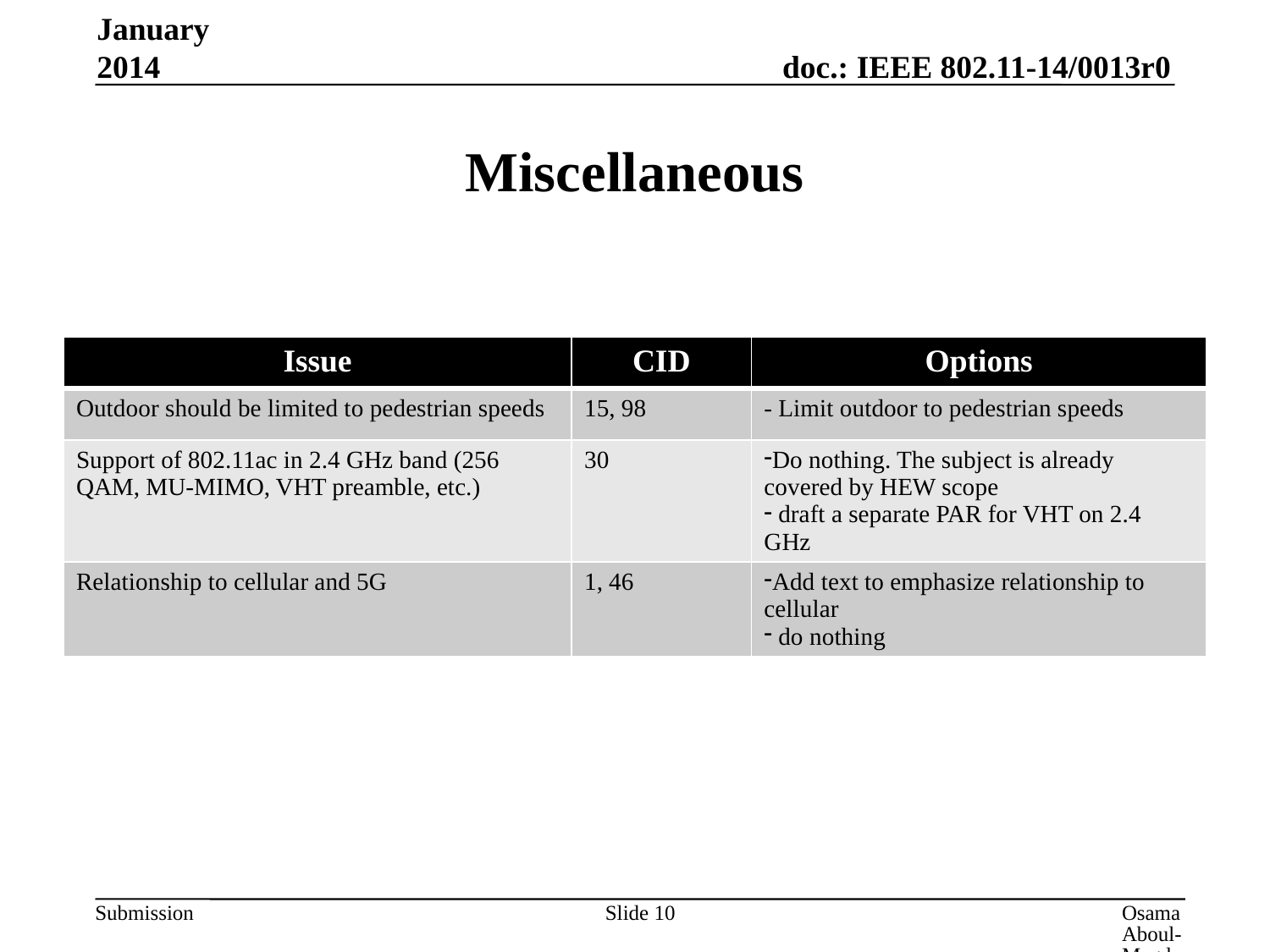

January 2014
# Miscellaneous
| Issue | CID | Options |
| --- | --- | --- |
| Outdoor should be limited to pedestrian speeds | 15, 98 | - Limit outdoor to pedestrian speeds |
| Support of 802.11ac in 2.4 GHz band (256 QAM, MU-MIMO, VHT preamble, etc.) | 30 | Do nothing. The subject is already covered by HEW scope draft a separate PAR for VHT on 2.4 GHz |
| Relationship to cellular and 5G | 1, 46 | Add text to emphasize relationship to cellular do nothing |
Slide 10
Osama Aboul-Magd, Huawei Technologies